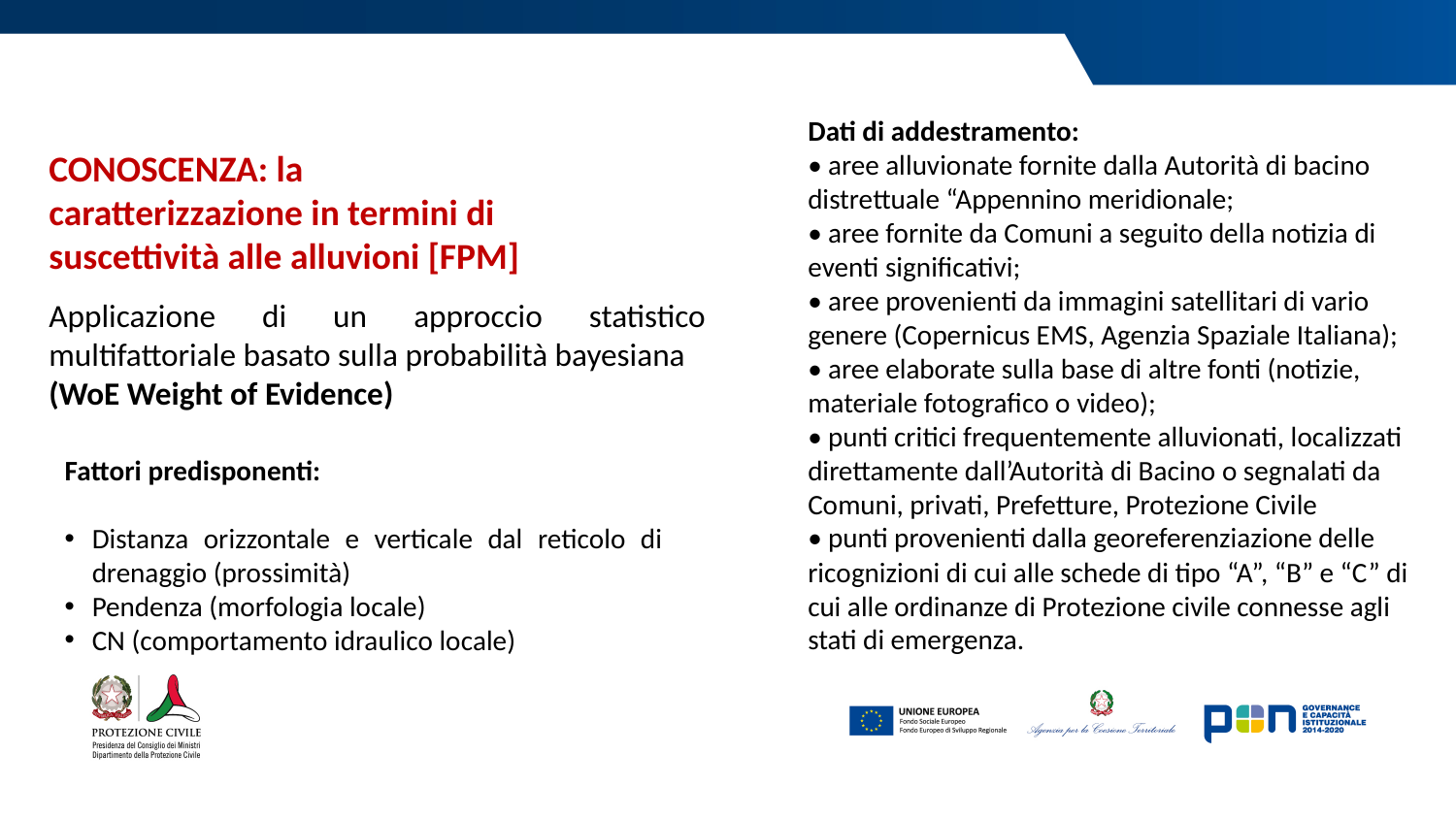

Dati di addestramento:
• aree alluvionate fornite dalla Autorità di bacino distrettuale “Appennino meridionale;
• aree fornite da Comuni a seguito della notizia di
eventi significativi;
• aree provenienti da immagini satellitari di vario
genere (Copernicus EMS, Agenzia Spaziale Italiana);
• aree elaborate sulla base di altre fonti (notizie,
materiale fotografico o video);
• punti critici frequentemente alluvionati, localizzati
direttamente dall’Autorità di Bacino o segnalati da
Comuni, privati, Prefetture, Protezione Civile
• punti provenienti dalla georeferenziazione delle
ricognizioni di cui alle schede di tipo “A”, “B” e “C” di cui alle ordinanze di Protezione civile connesse agli stati di emergenza.
CONOSCENZA: la caratterizzazione in termini di suscettività alle alluvioni [FPM]
Applicazione di un approccio statistico multifattoriale basato sulla probabilità bayesiana
(WoE Weight of Evidence)
Fattori predisponenti:

Distanza orizzontale e verticale dal reticolo di drenaggio (prossimità)
Pendenza (morfologia locale)
CN (comportamento idraulico locale)